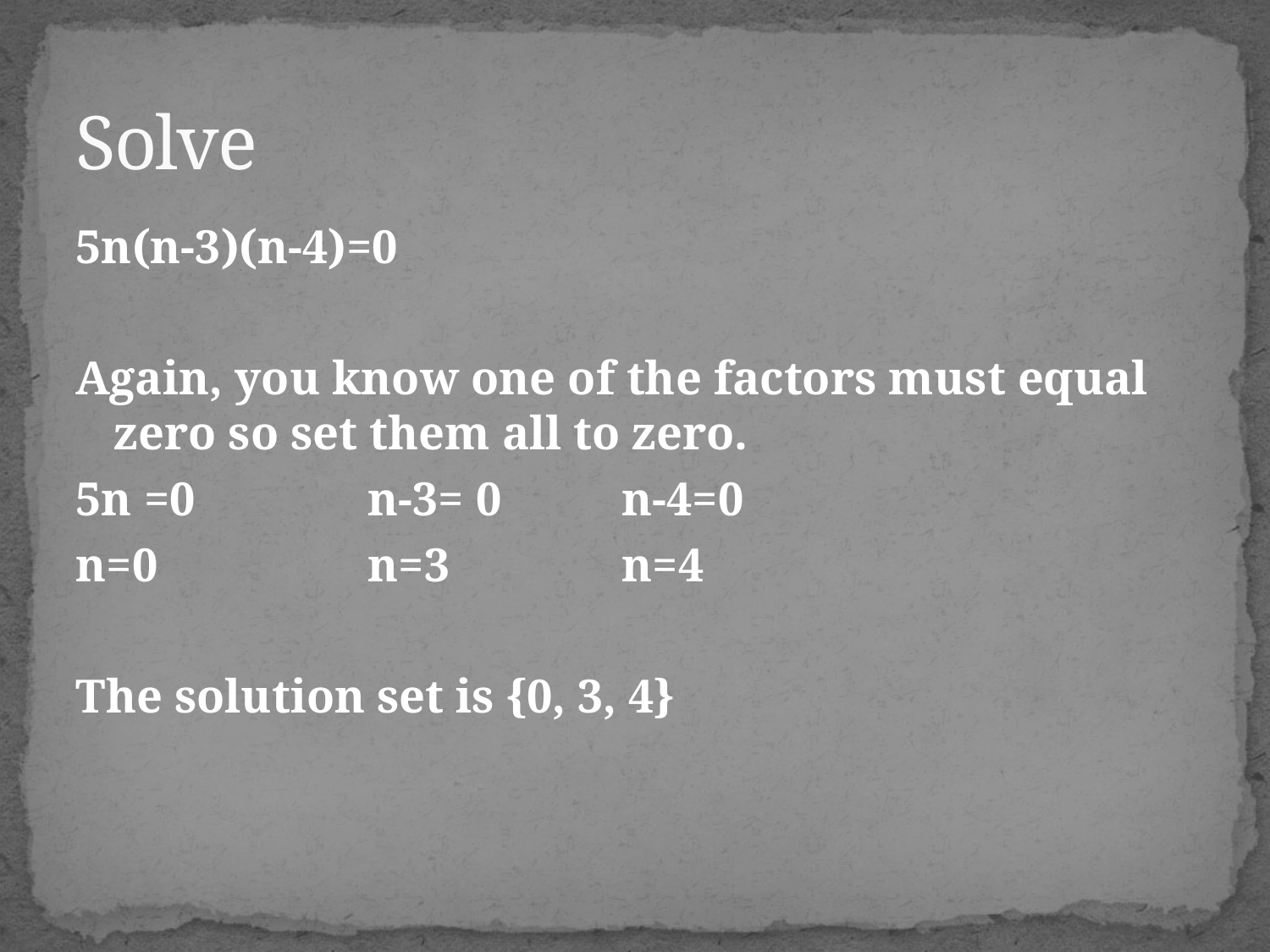

# Solve
5n(n-3)(n-4)=0

Again, you know one of the factors must equal zero so set them all to zero.
5n =0		n-3= 0	n-4=0
n=0		n=3		n=4

The solution set is {0, 3, 4}